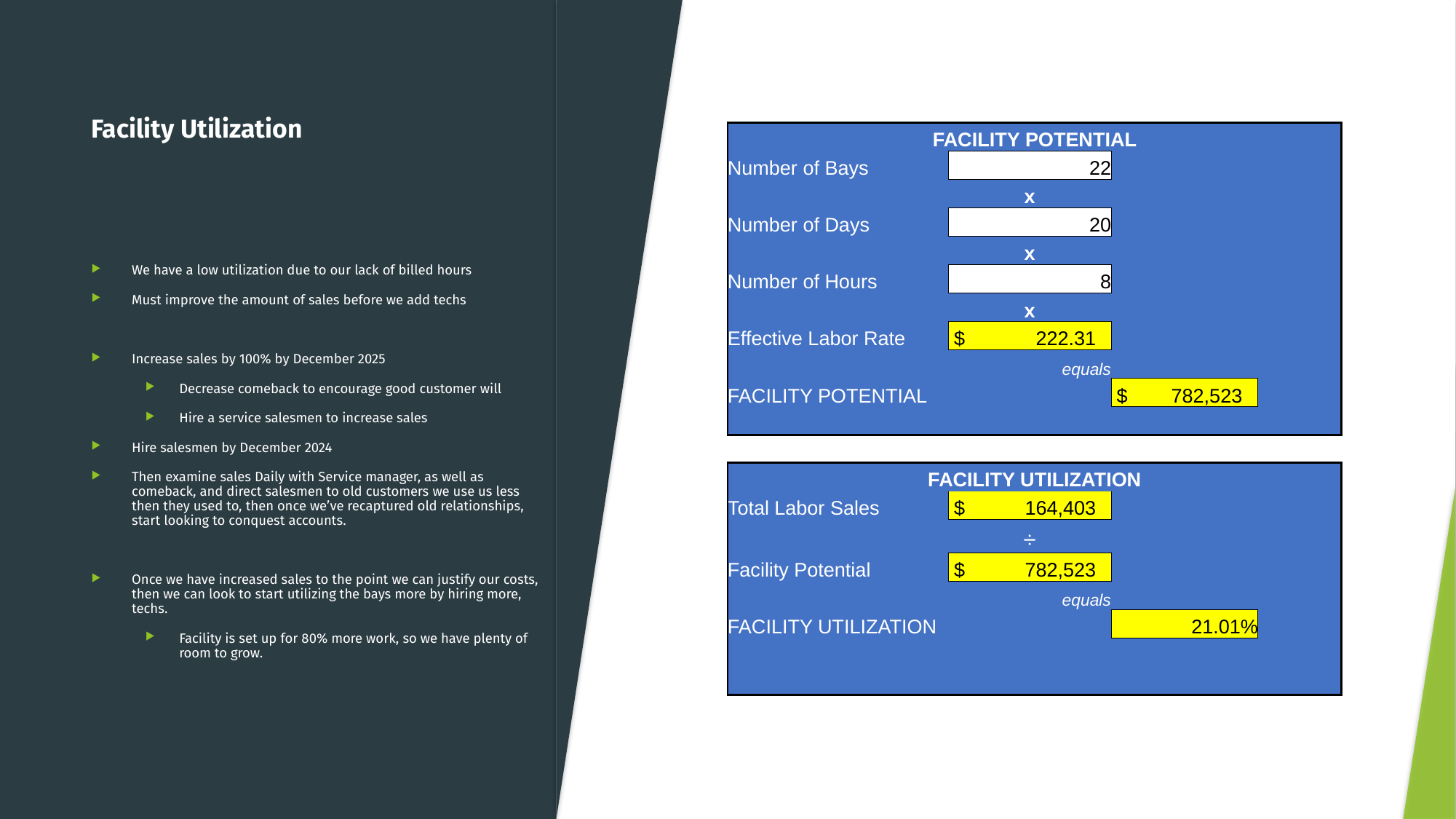

# Facility Utilization
| FACILITY POTENTIAL |  |  |  |  |  |
| --- | --- | --- | --- | --- | --- |
| Number of Bays | 22 |  |  |  |  |
|  | x |  |  |  |  |
| Number of Days | 20 |  |  |  |  |
|  | x |  |  |  |  |
| Number of Hours | 8 |  |  |  |  |
|  | x |  |  |  |  |
| Effective Labor Rate | $ 222.31 |  |  |  |  |
|  | equals |  |  |  |  |
| FACILITY POTENTIAL |  | $ 782,523 |  |  |  |
|  |  |  |  |  |  |
|  |  |  |  |  |  |
| FACILITY UTILIZATION |  |  |  |  |  |
| Total Labor Sales | $ 164,403 |  |  |  |  |
|  | ÷ |  |  |  |  |
| Facility Potential | $ 782,523 |  |  |  |  |
|  | equals |  |  |  |  |
| FACILITY UTILIZATION |  | 21.01% |  |  |  |
|  |  |  |  |  |  |
|  |  |  |  |  |  |
We have a low utilization due to our lack of billed hours
Must improve the amount of sales before we add techs

Increase sales by 100% by December 2025
Decrease comeback to encourage good customer will
Hire a service salesmen to increase sales
Hire salesmen by December 2024
Then examine sales Daily with Service manager, as well as comeback, and direct salesmen to old customers we use us less then they used to, then once we’ve recaptured old relationships, start looking to conquest accounts.

Once we have increased sales to the point we can justify our costs, then we can look to start utilizing the bays more by hiring more, techs.
Facility is set up for 80% more work, so we have plenty of room to grow.